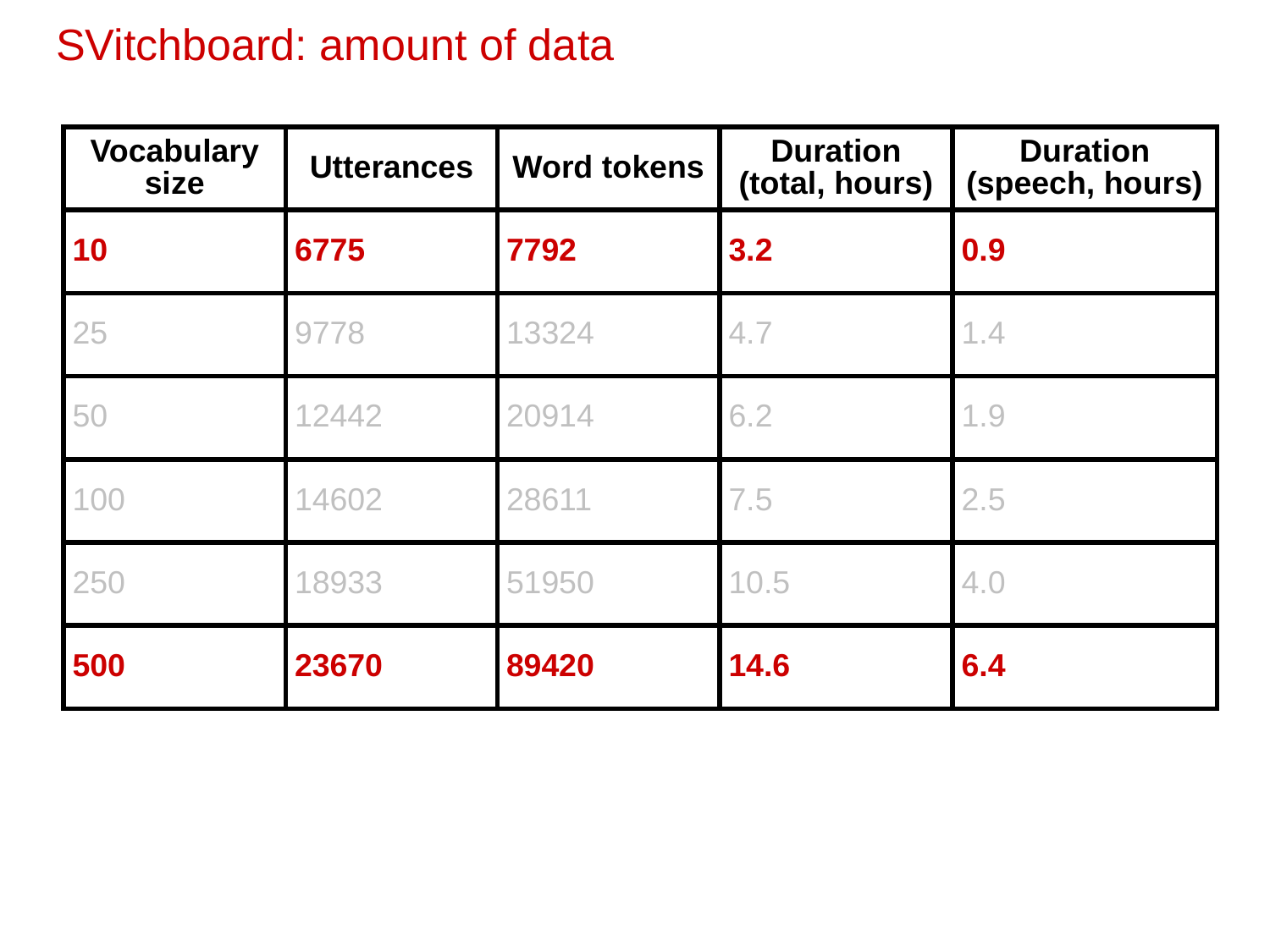

# SVitchboard: amount of data
| Vocabulary size | Utterances | Word tokens | Duration (total, hours) | Duration (speech, hours) |
| --- | --- | --- | --- | --- |
| 10 | 6775 | 7792 | 3.2 | 0.9 |
| 25 | 9778 | 13324 | 4.7 | 1.4 |
| 50 | 12442 | 20914 | 6.2 | 1.9 |
| 100 | 14602 | 28611 | 7.5 | 2.5 |
| 250 | 18933 | 51950 | 10.5 | 4.0 |
| 500 | 23670 | 89420 | 14.6 | 6.4 |